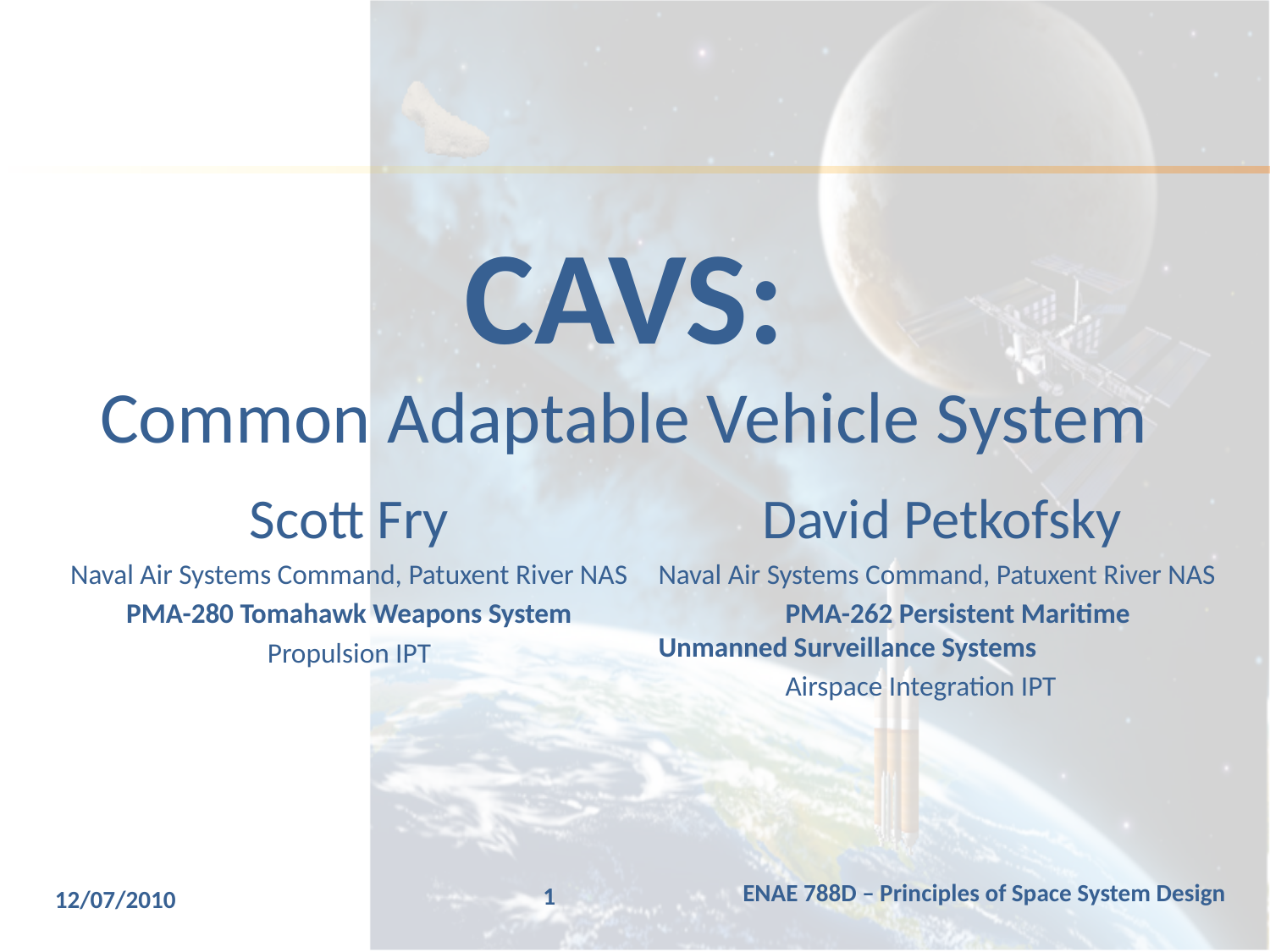

# CAVS: Common Adaptable Vehicle System
Scott Fry
Naval Air Systems Command, Patuxent River NAS
PMA-280 Tomahawk Weapons System
Propulsion IPT

David Petkofsky
Naval Air Systems Command, Patuxent River NAS
	PMA-262 Persistent Maritime 	Unmanned Surveillance Systems
	Airspace Integration IPT